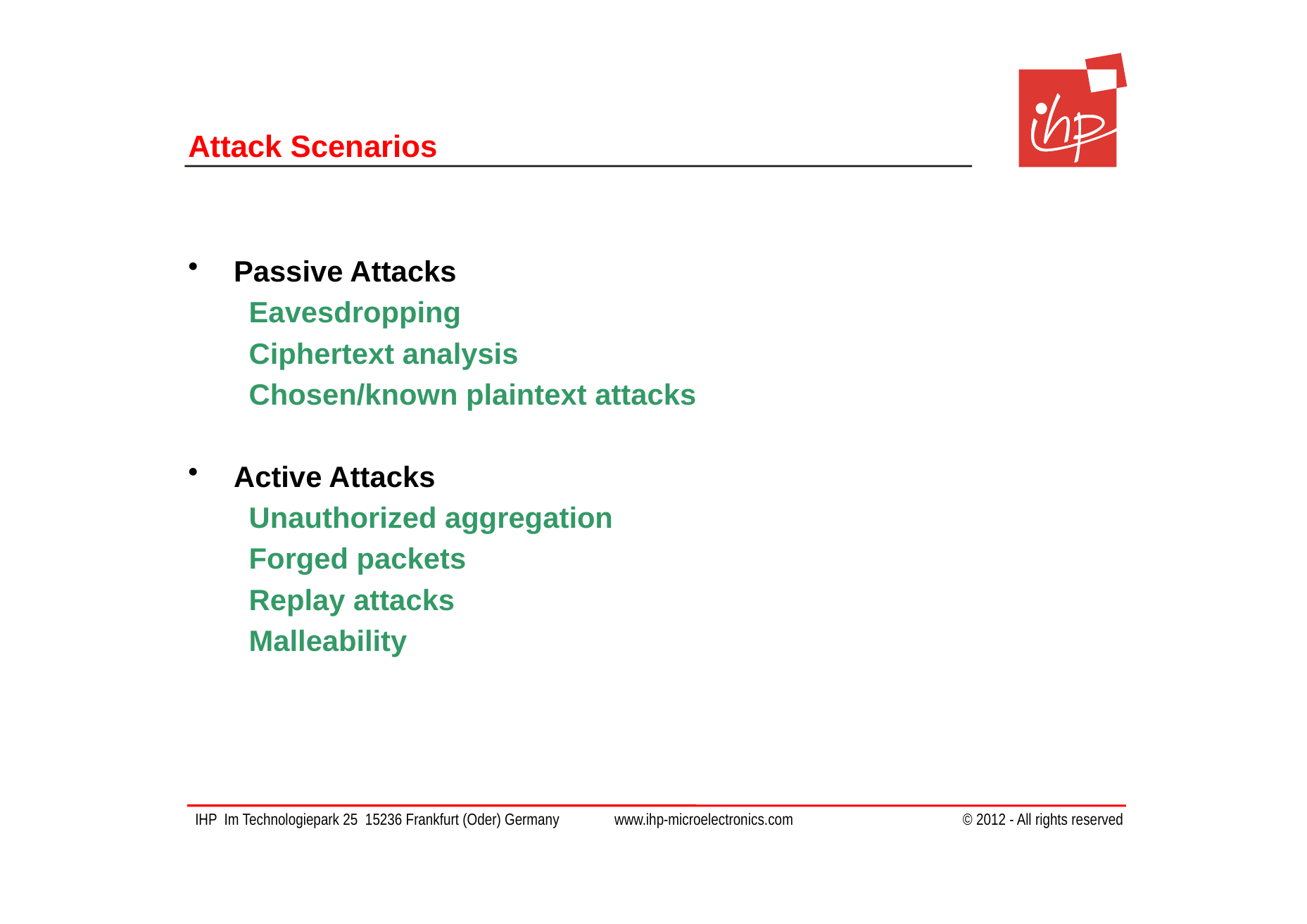

# Attack Scenarios
Passive Attacks
Eavesdropping
Ciphertext analysis
Chosen/known plaintext attacks

Active Attacks
Unauthorized aggregation
Forged packets
Replay attacks
Malleability